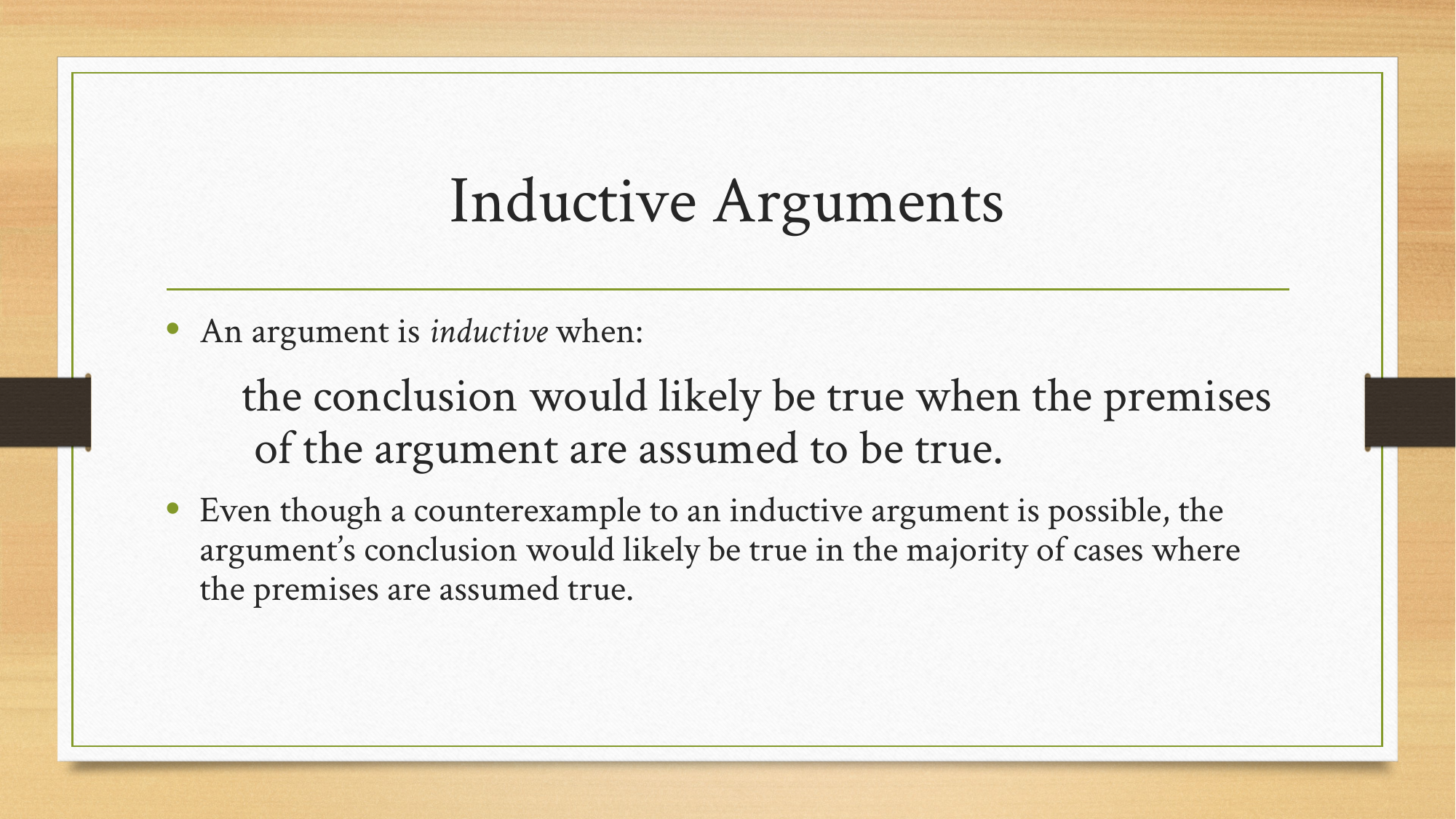

# Inductive Arguments
An argument is inductive when:
  the conclusion would likely be true when the premises of the argument are assumed to be true.
Even though a counterexample to an inductive argument is possible, the argument’s conclusion would likely be true in the majority of cases where the premises are assumed true.